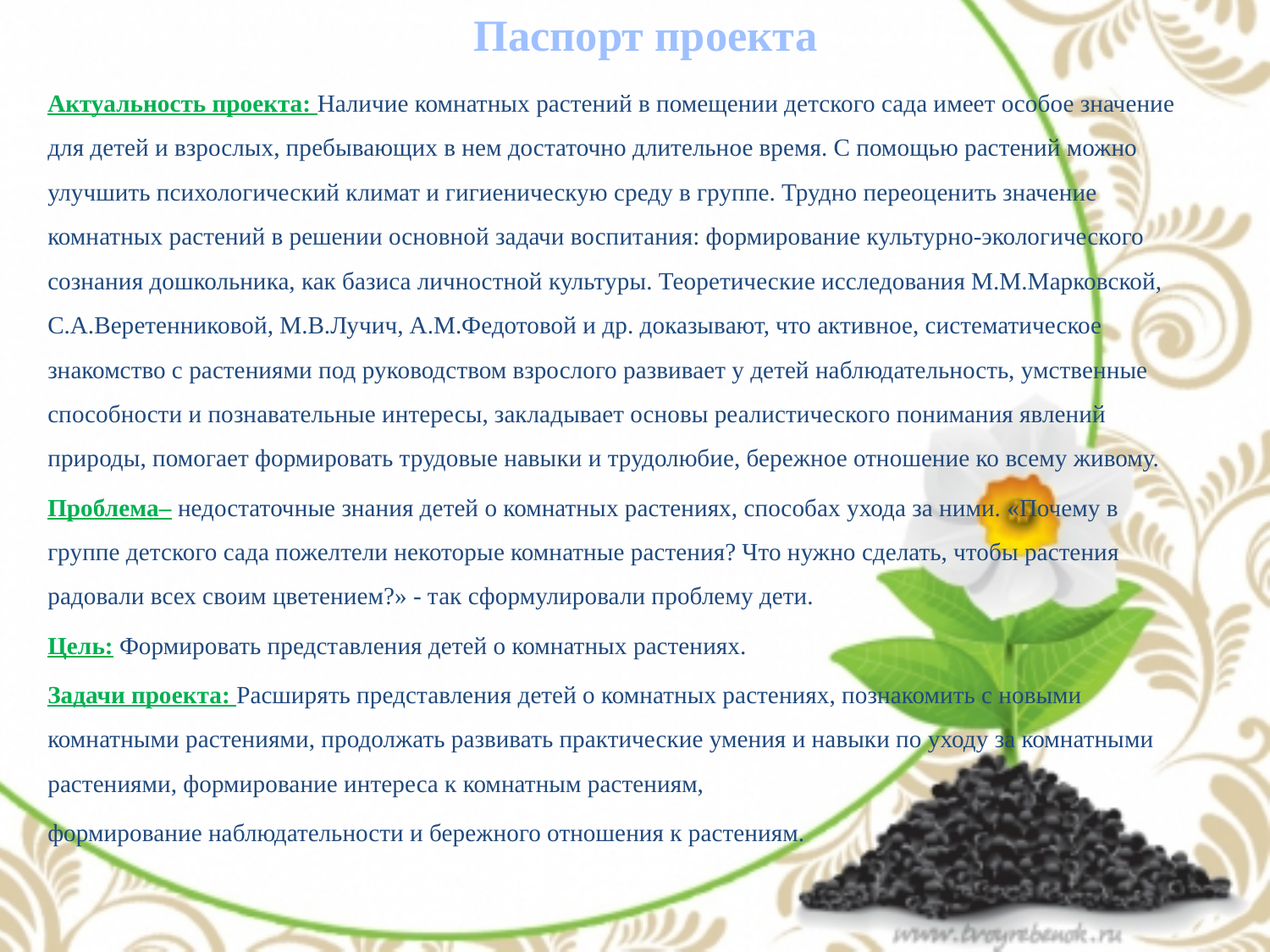

# Паспорт проекта
Актуальность проекта: Наличие комнатных растений в помещении детского сада имеет особое значение для детей и взрослых, пребывающих в нем достаточно длительное время. С помощью растений можно улучшить психологический климат и гигиеническую среду в группе. Трудно переоценить значение комнатных растений в решении основной задачи воспитания: формирование культурно-экологического сознания дошкольника, как базиса личностной культуры. Теоретические исследования М.М.Марковской, С.А.Веретенниковой, М.В.Лучич, А.М.Федотовой и др. доказывают, что активное, систематическое знакомство с растениями под руководством взрослого развивает у детей наблюдательность, умственные способности и познавательные интересы, закладывает основы реалистического понимания явлений природы, помогает формировать трудовые навыки и трудолюбие, бережное отношение ко всему живому.
Проблема– недостаточные знания детей о комнатных растениях, способах ухода за ними. «Почему в группе детского сада пожелтели некоторые комнатные растения? Что нужно сделать, чтобы растения радовали всех своим цветением?» - так сформулировали проблему дети.
Цель: Формировать представления детей о комнатных растениях.
Задачи проекта: Расширять представления детей о комнатных растениях, познакомить с новыми комнатными растениями, продолжать развивать практические умения и навыки по уходу за комнатными растениями, формирование интереса к комнатным растениям,
формирование наблюдательности и бережного отношения к растениям.